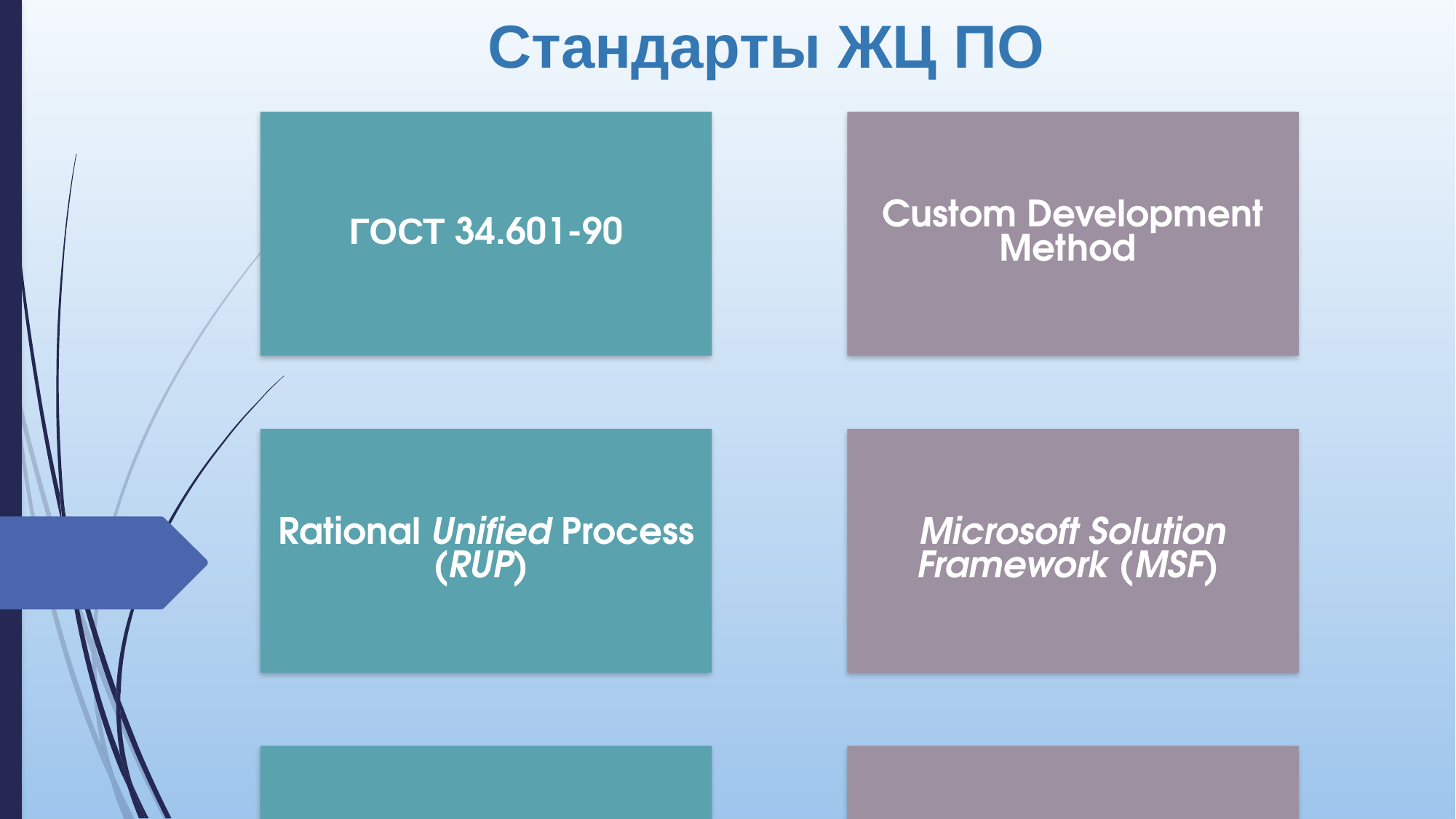

Стандарты ЖЦ ПО
ГОСТ 34.601-90
Custom Development Method
Rational Unified Process (RUP)
Microsoft Solution Framework (MSF)